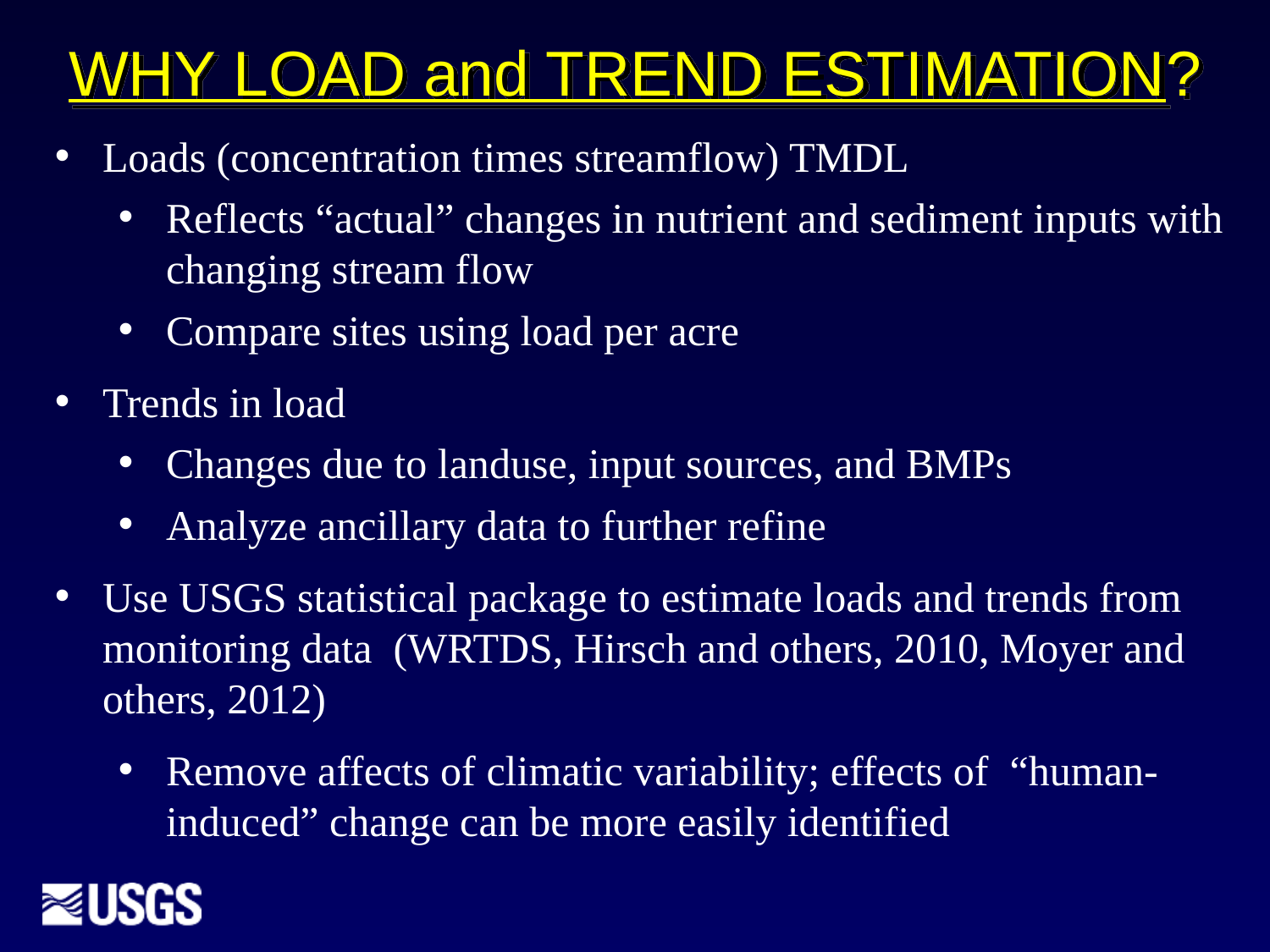

WHY LOAD and TREND ESTIMATION?
Loads (concentration times streamflow) TMDL
Reflects “actual” changes in nutrient and sediment inputs with changing stream flow
Compare sites using load per acre
Trends in load
Changes due to landuse, input sources, and BMPs
Analyze ancillary data to further refine
Use USGS statistical package to estimate loads and trends from monitoring data  (WRTDS, Hirsch and others, 2010, Moyer and others, 2012)
Remove affects of climatic variability; effects of  “human-induced” change can be more easily identified